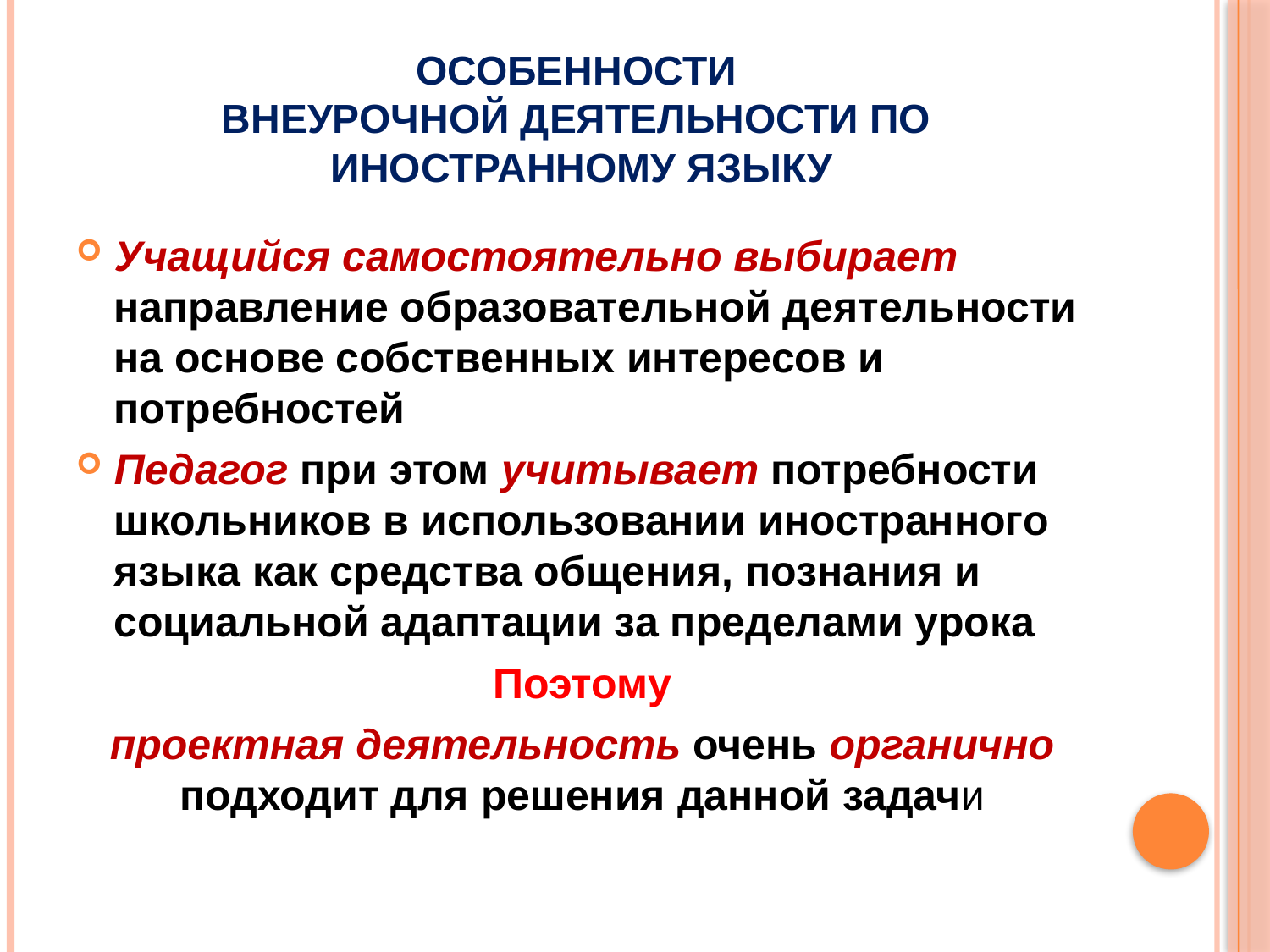

# Особенности внеурочной деятельности по иностранному языку
Учащийся самостоятельно выбирает направление образовательной деятельности на основе собственных интересов и потребностей
Педагог при этом учитывает потребности школьников в использовании иностранного языка как средства общения, познания и социальной адаптации за пределами урока
Поэтому
проектная деятельность очень органично подходит для решения данной задачи